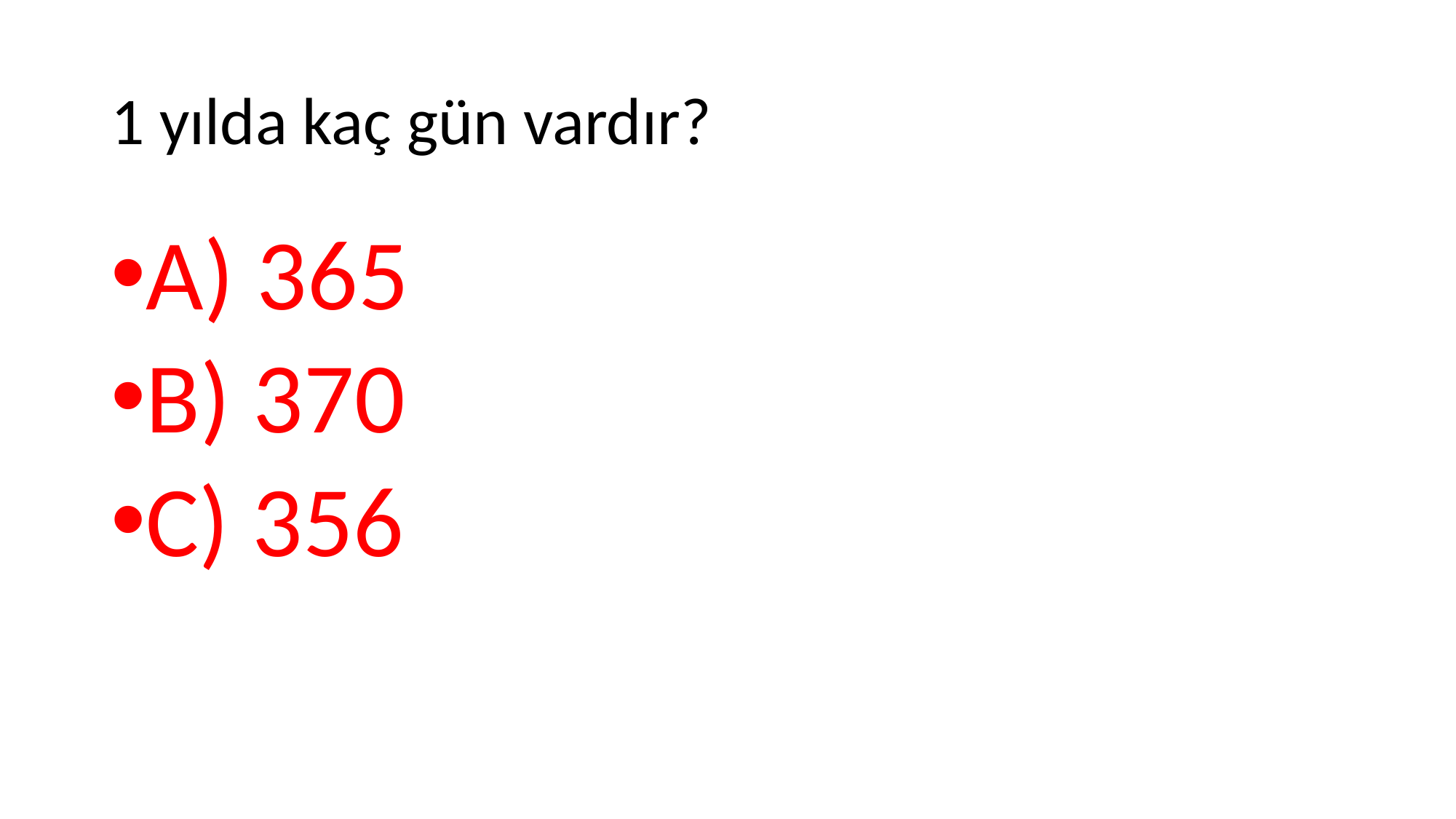

# 1 yılda kaç gün vardır?
A) 365
B) 370
C) 356